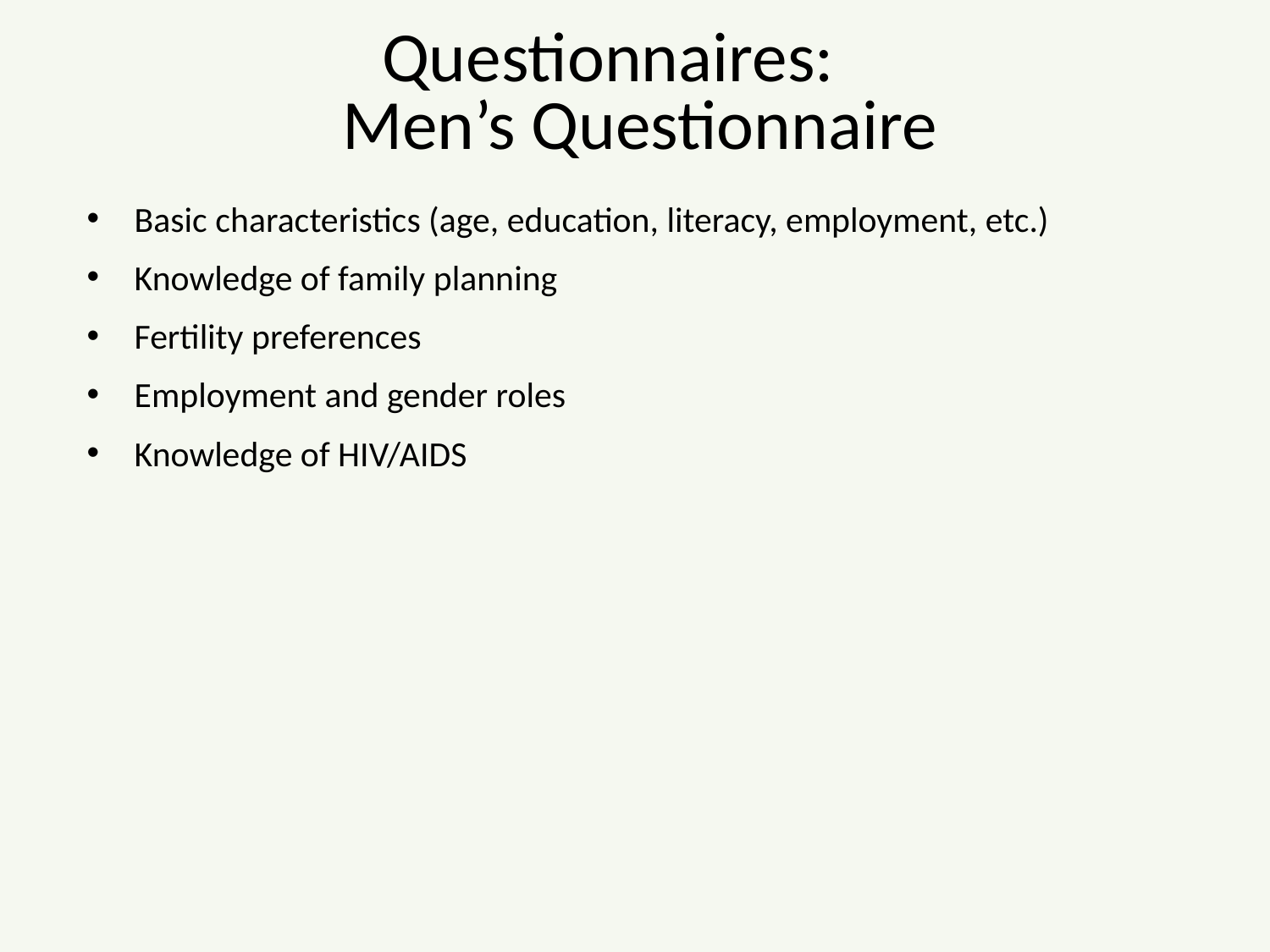

Questionnaires:
Men’s Questionnaire
Basic characteristics (age, education, literacy, employment, etc.)
Knowledge of family planning
Fertility preferences
Employment and gender roles
Knowledge of HIV/AIDS